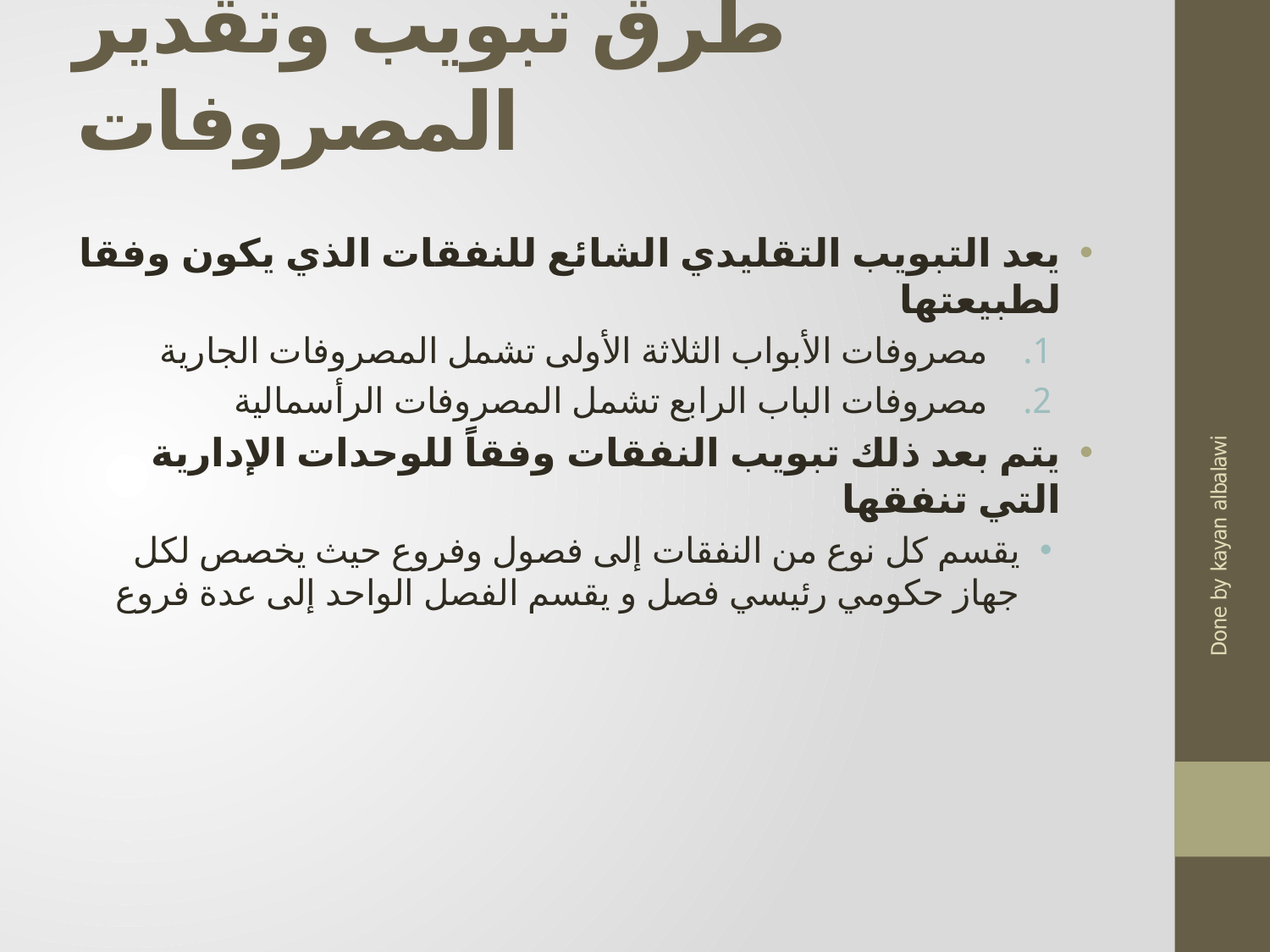

# طرق تبويب وتقدير المصروفات
يعد التبويب التقليدي الشائع للنفقات الذي يكون وفقا لطبيعتها
مصروفات الأبواب الثلاثة الأولى تشمل المصروفات الجارية
مصروفات الباب الرابع تشمل المصروفات الرأسمالية
يتم بعد ذلك تبويب النفقات وفقاً للوحدات الإدارية التي تنفقها
يقسم كل نوع من النفقات إلى فصول وفروع حيث يخصص لكل جهاز حكومي رئيسي فصل و يقسم الفصل الواحد إلى عدة فروع
Done by kayan albalawi